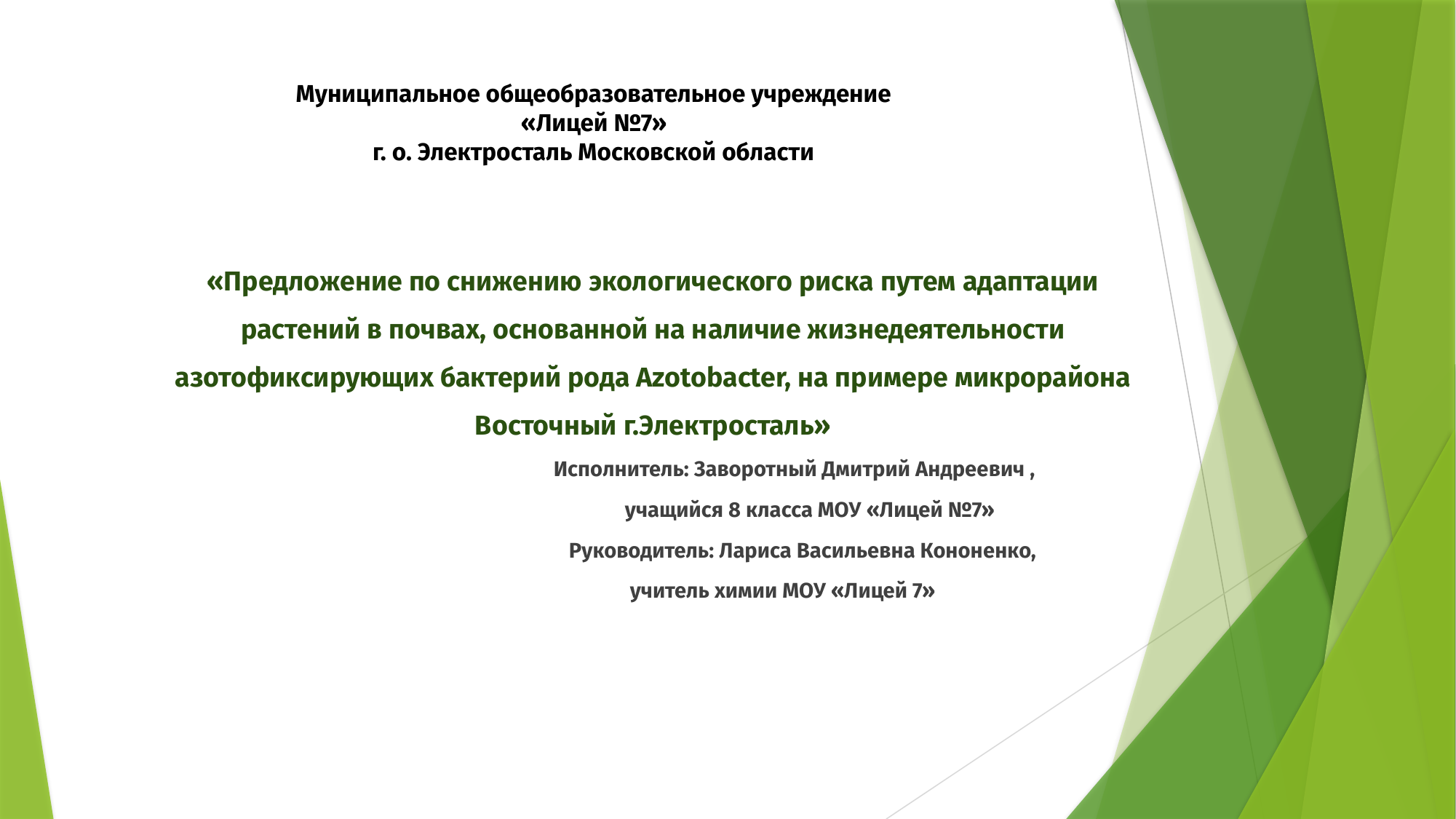

# Муниципальное общеобразовательное учреждение «Лицей №7» г. о. Электросталь Московской области
«Предложение по снижению экологического риска путем адаптации
растений в почвах, основанной на наличие жизнедеятельности
азотофиксирующих бактерий рода Azotobacter, на примере микрорайона
Восточный г.Электросталь»
                                                                                             Исполнитель: Заворотный Дмитрий Андреевич ,
                                                                                                           учащийся 8 класса МОУ «Лицей №7»
                                                                                                Руководитель: Лариса Васильевна Кононенко,
                                                                                                            учитель химии МОУ «Лицей 7»